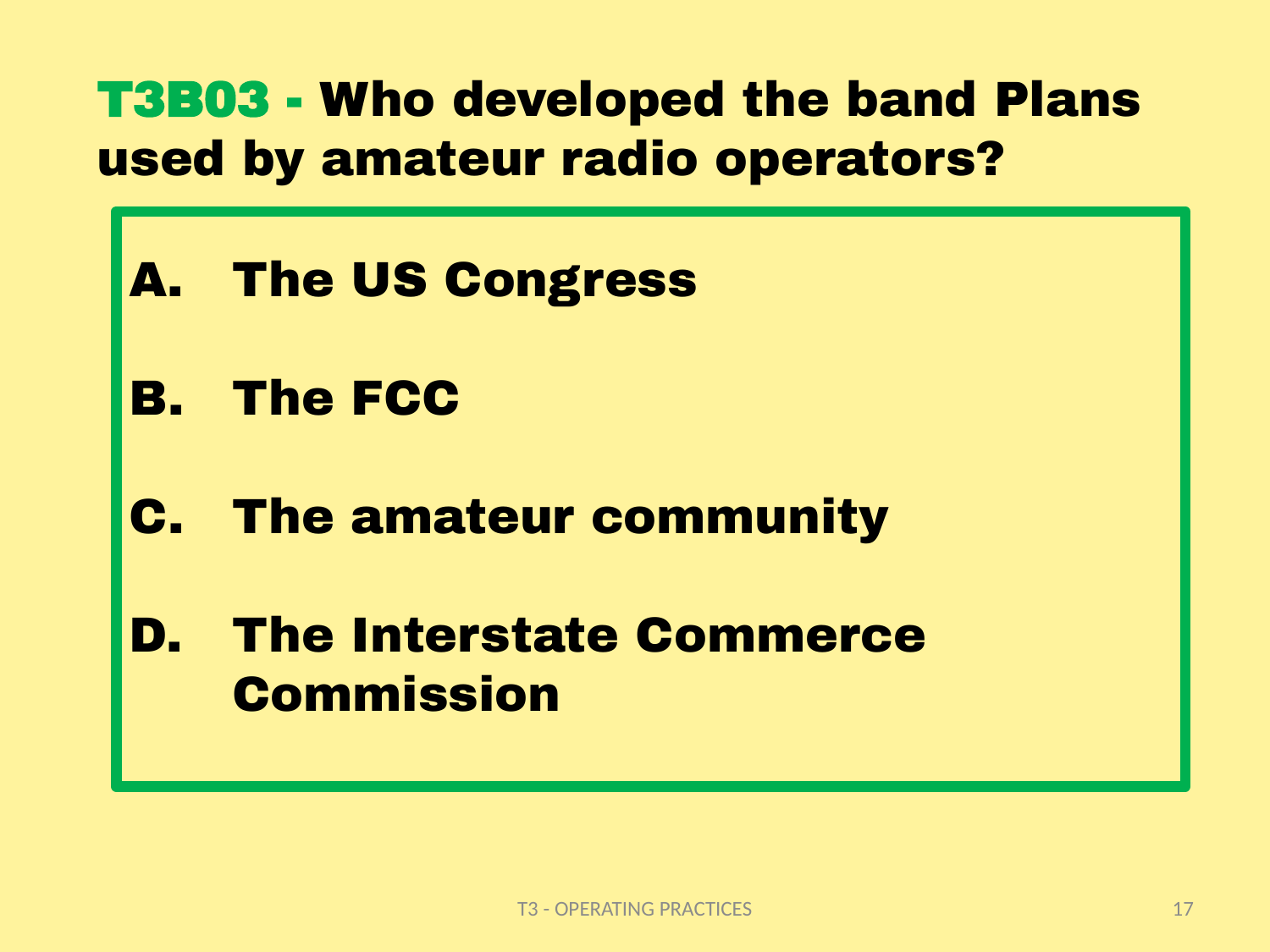

# T3B03 - Who developed the band Plans used by amateur radio operators?

The US Congress

The FCC

The amateur community

The Interstate Commerce Commission

T3 - OPERATING PRACTICES
17